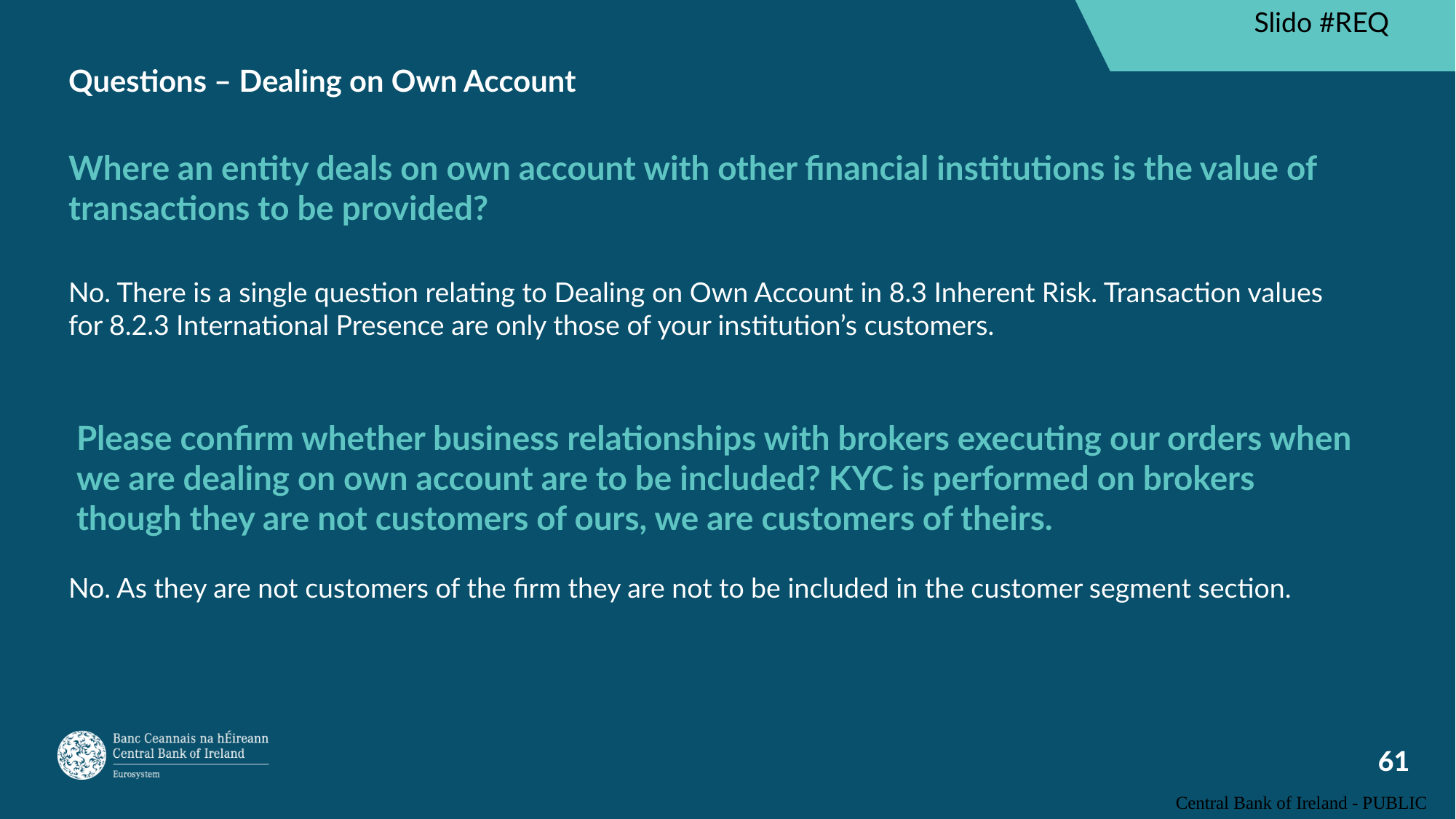

Slido #REQ
# Questions – Dealing on Own Account

Where an entity deals on own account with other financial institutions is the value of transactions to be provided?
No. There is a single question relating to Dealing on Own Account in 8.3 Inherent Risk. Transaction values for 8.2.3 International Presence are only those of your institution’s customers.

Please confirm whether business relationships with brokers executing our orders when we are dealing on own account are to be included? KYC is performed on brokers though they are not customers of ours, we are customers of theirs.
No. As they are not customers of the firm they are not to be included in the customer segment section.
Central Bank of Ireland - PUBLIC